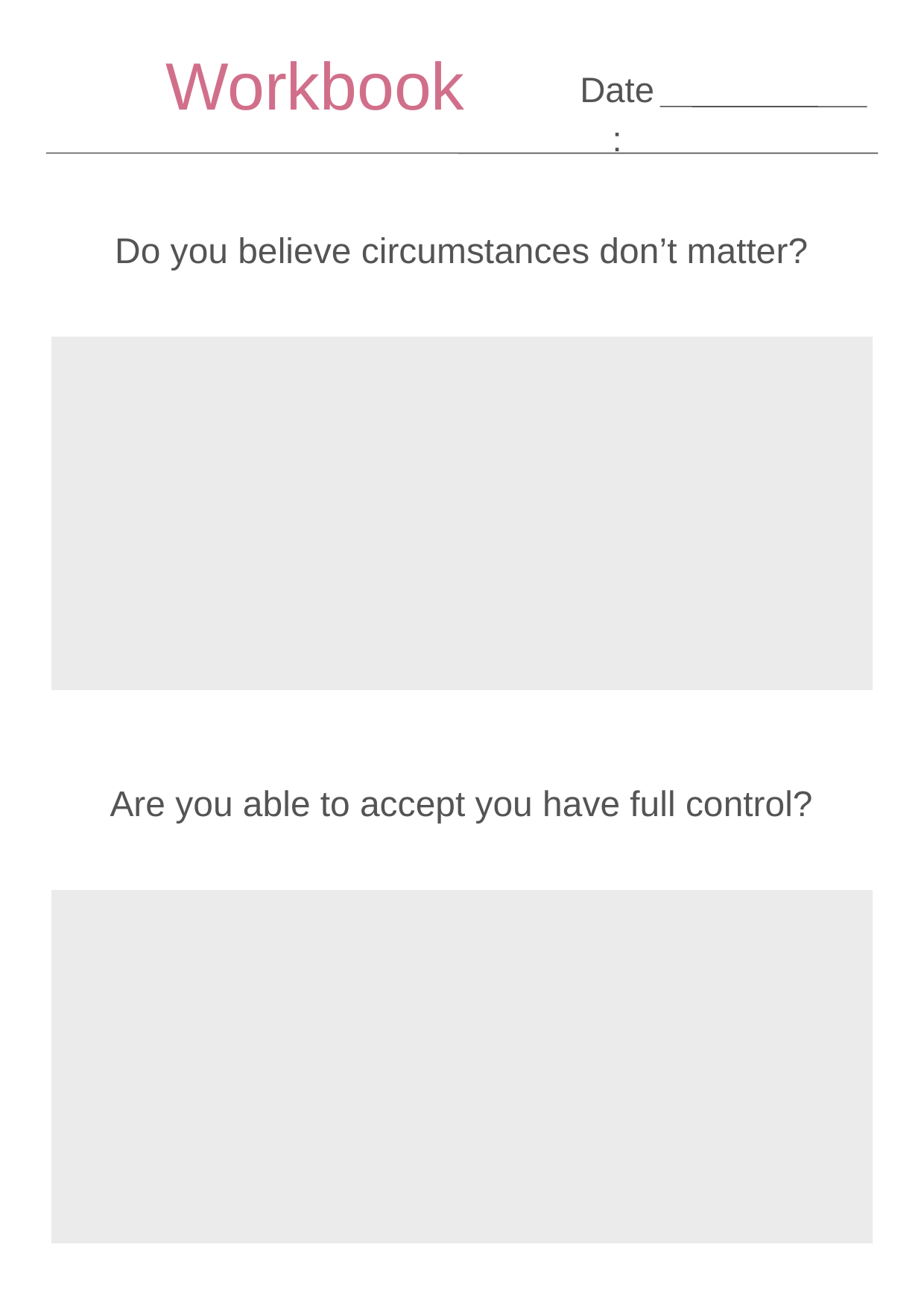

Workbook
Date:

Do you believe circumstances don’t matter?

Are you able to accept you have full control?